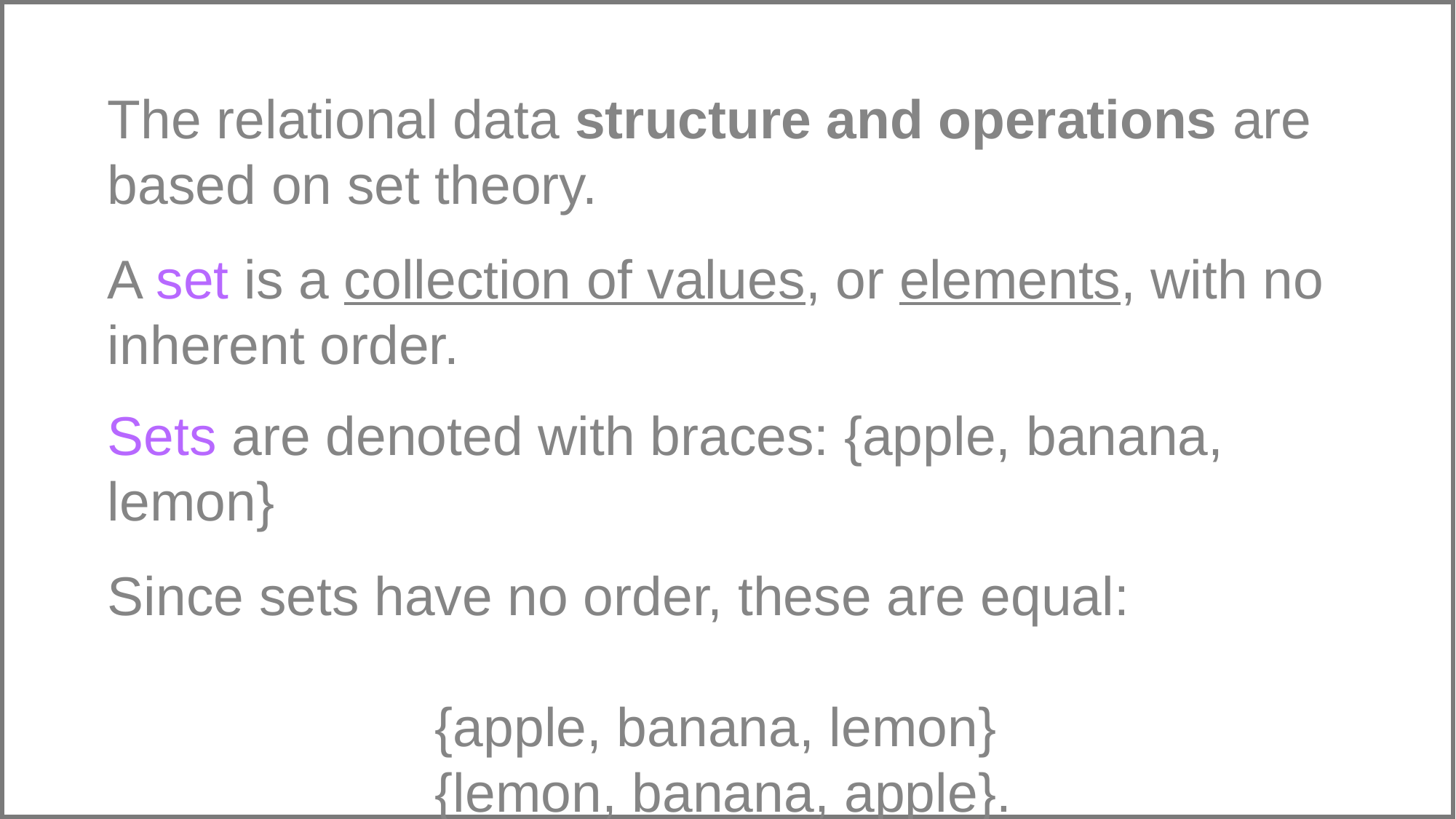

The relational data structure and operations are based on set theory.

A set is a collection of values, or elements, with no inherent order.

Sets are denoted with braces: {apple, banana, lemon}

Since sets have no order, these are equal:

{apple, banana, lemon}
{lemon, banana, apple}.